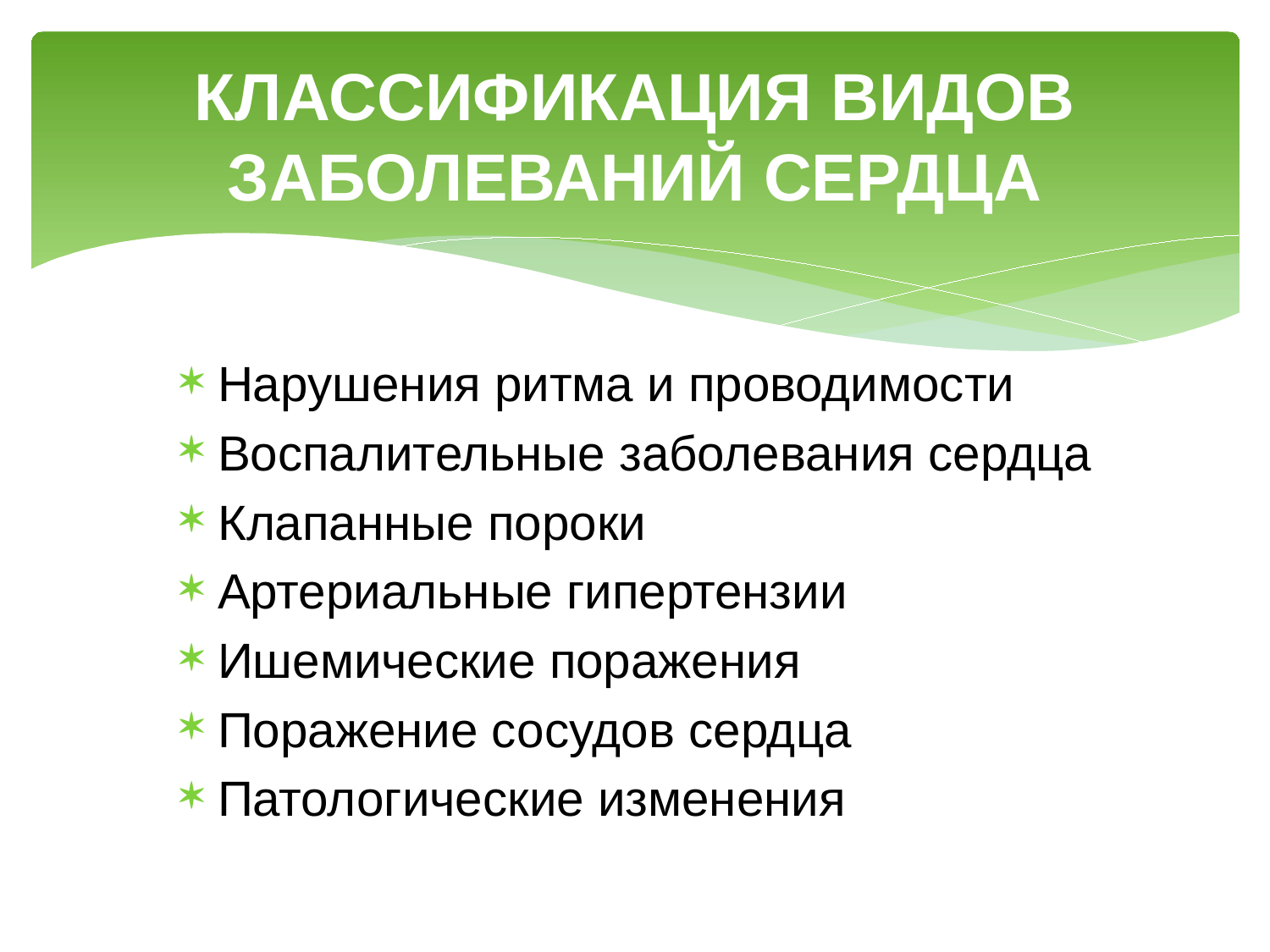

# КЛАССИФИКАЦИЯ ВИДОВ ЗАБОЛЕВАНИЙ СЕРДЦА
Нарушения ритма и проводимости
Воспалительные заболевания сердца
Клапанные пороки
Артериальные гипертензии
Ишемические поражения
Поражение сосудов сердца
Патологические изменения